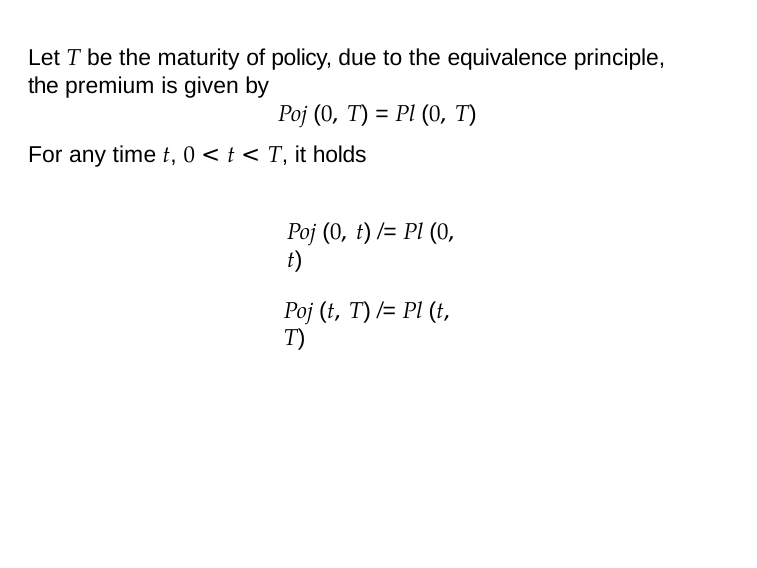

# Let T be the maturity of policy, due to the equivalence principle, the premium is given by
Poj (0, T) = Pl (0, T)
For any time t, 0 < t < T, it holds

Poj (0, t) /= Pl (0, t)
Poj (t, T) /= Pl (t, T)